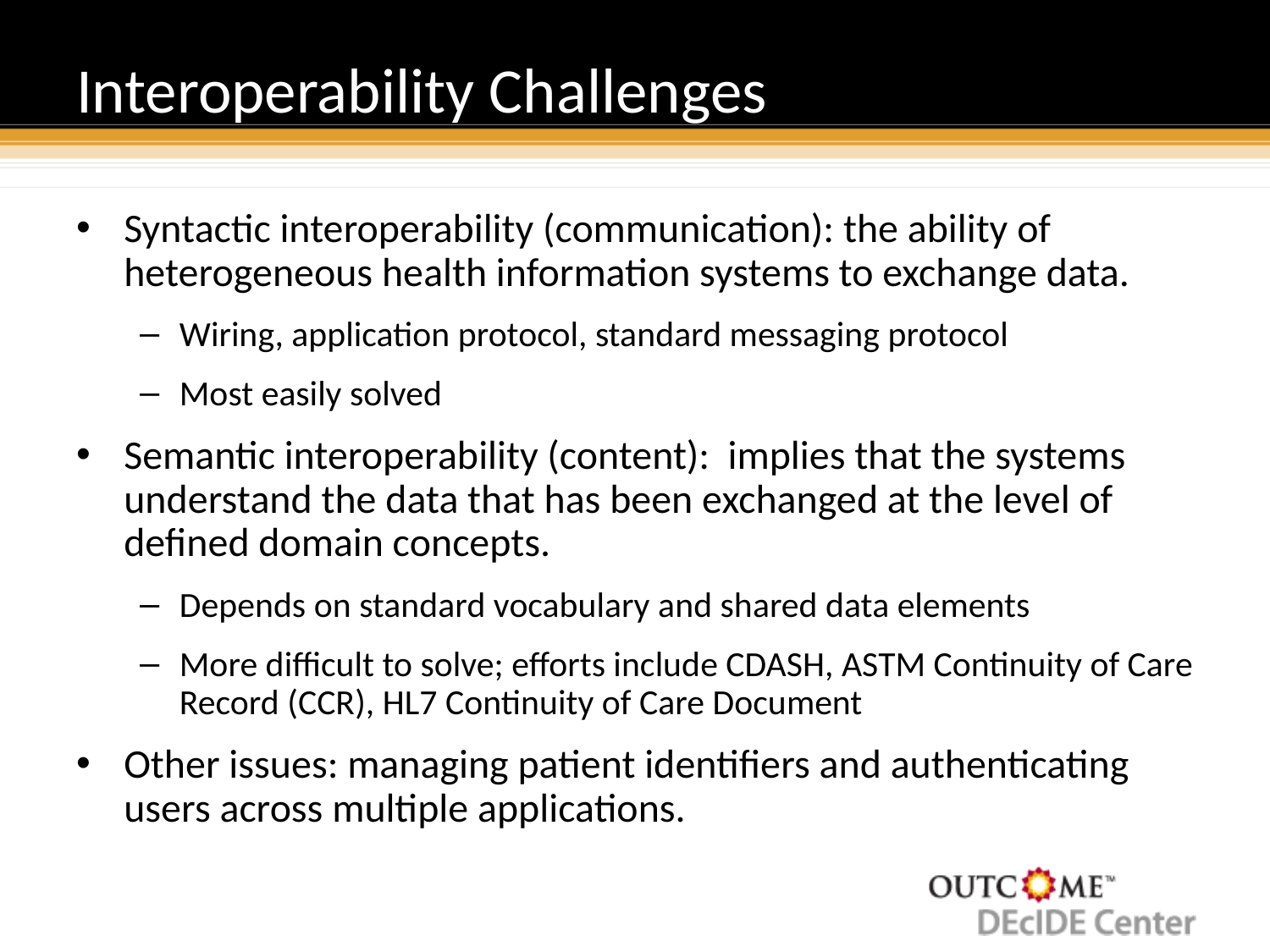

# Interoperability Challenges
Syntactic interoperability (communication): the ability of heterogeneous health information systems to exchange data.
Wiring, application protocol, standard messaging protocol
Most easily solved
Semantic interoperability (content):  implies that the systems understand the data that has been exchanged at the level of defined domain concepts.
Depends on standard vocabulary and shared data elements
More difficult to solve; efforts include CDASH, ASTM Continuity of Care Record (CCR), HL7 Continuity of Care Document
Other issues: managing patient identifiers and authenticating users across multiple applications.